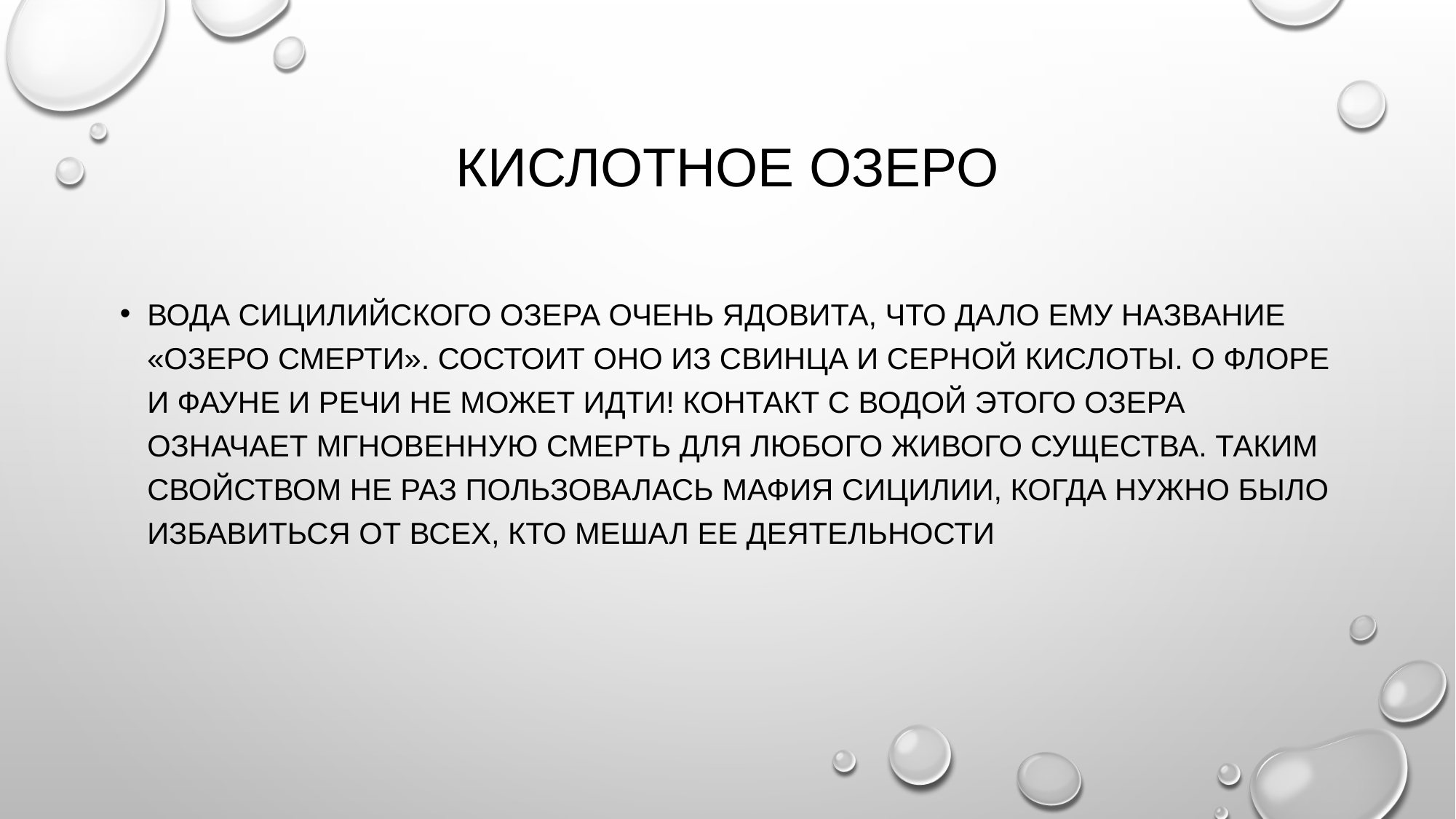

# Кислотное озеро
Вода сицилийского озера очень ядовита, что дало ему название «Озеро Смерти». Состоит оно из свинца и серной кислоты. О флоре и фауне и речи не может идти! Контакт с водой этого озера означает мгновенную смерть для любого живого существа. Таким свойством не раз пользовалась мафия Сицилии, когда нужно было избавиться от всех, кто мешал ее деятельности